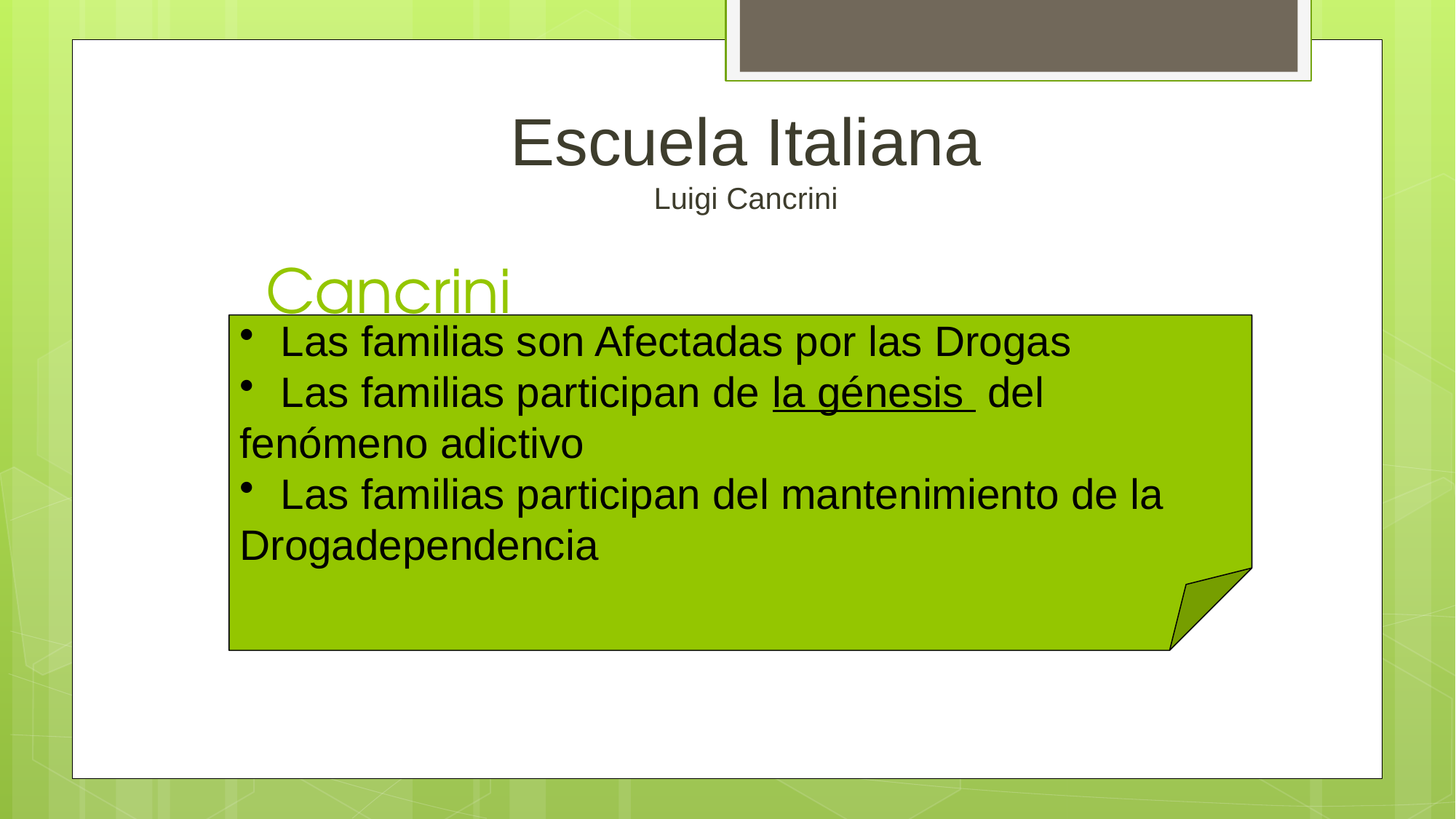

Escuela Italiana
Luigi Cancrini
# Cancrini
Las familias son Afectadas por las Drogas
Las familias participan de la génesis  del
fenómeno adictivo
Las familias participan del mantenimiento de la
Drogadependencia